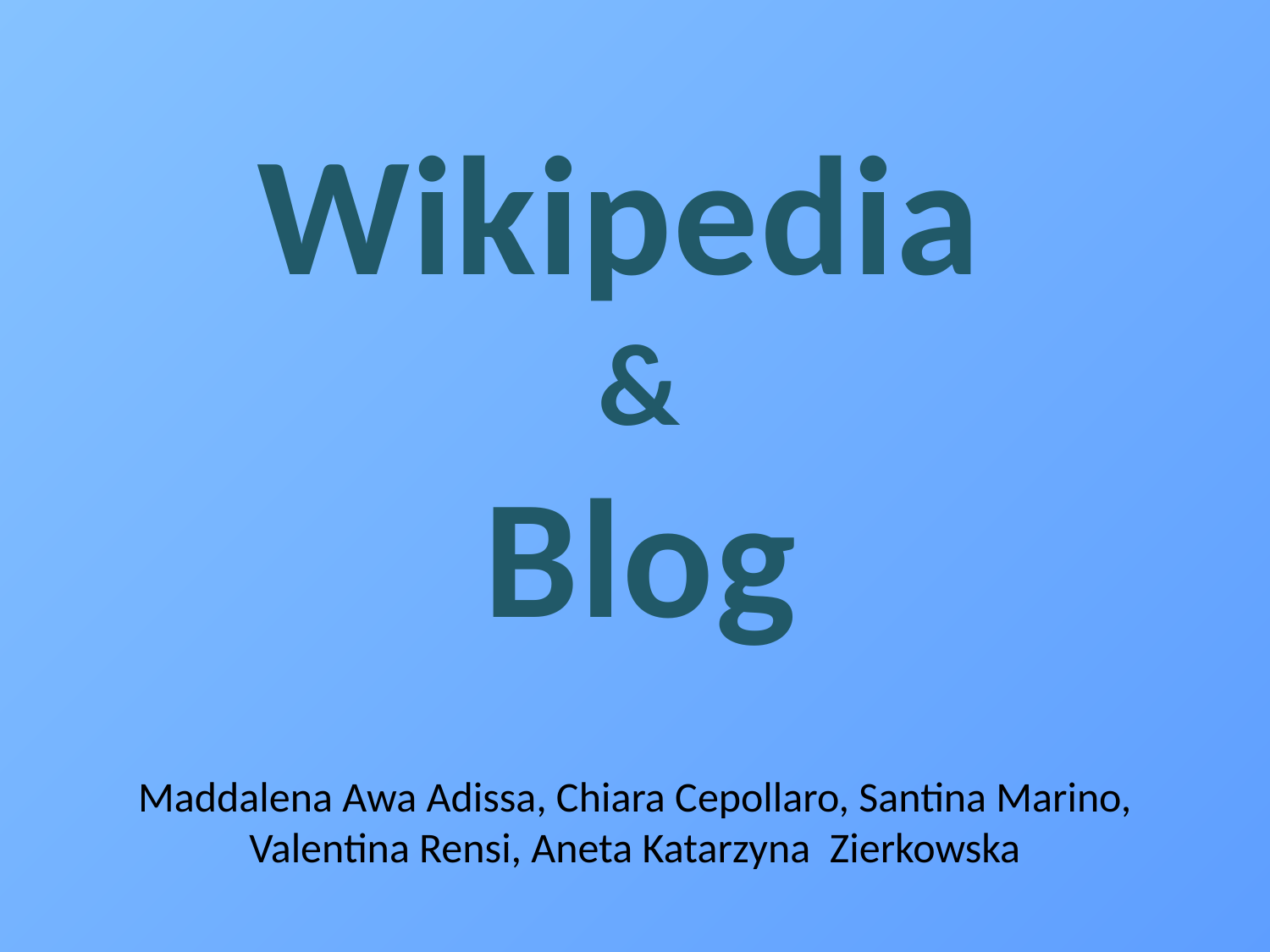

Wikipedia
&
Blog
Maddalena Awa Adissa, Chiara Cepollaro, Santina Marino, Valentina Rensi, Aneta Katarzyna  Zierkowska